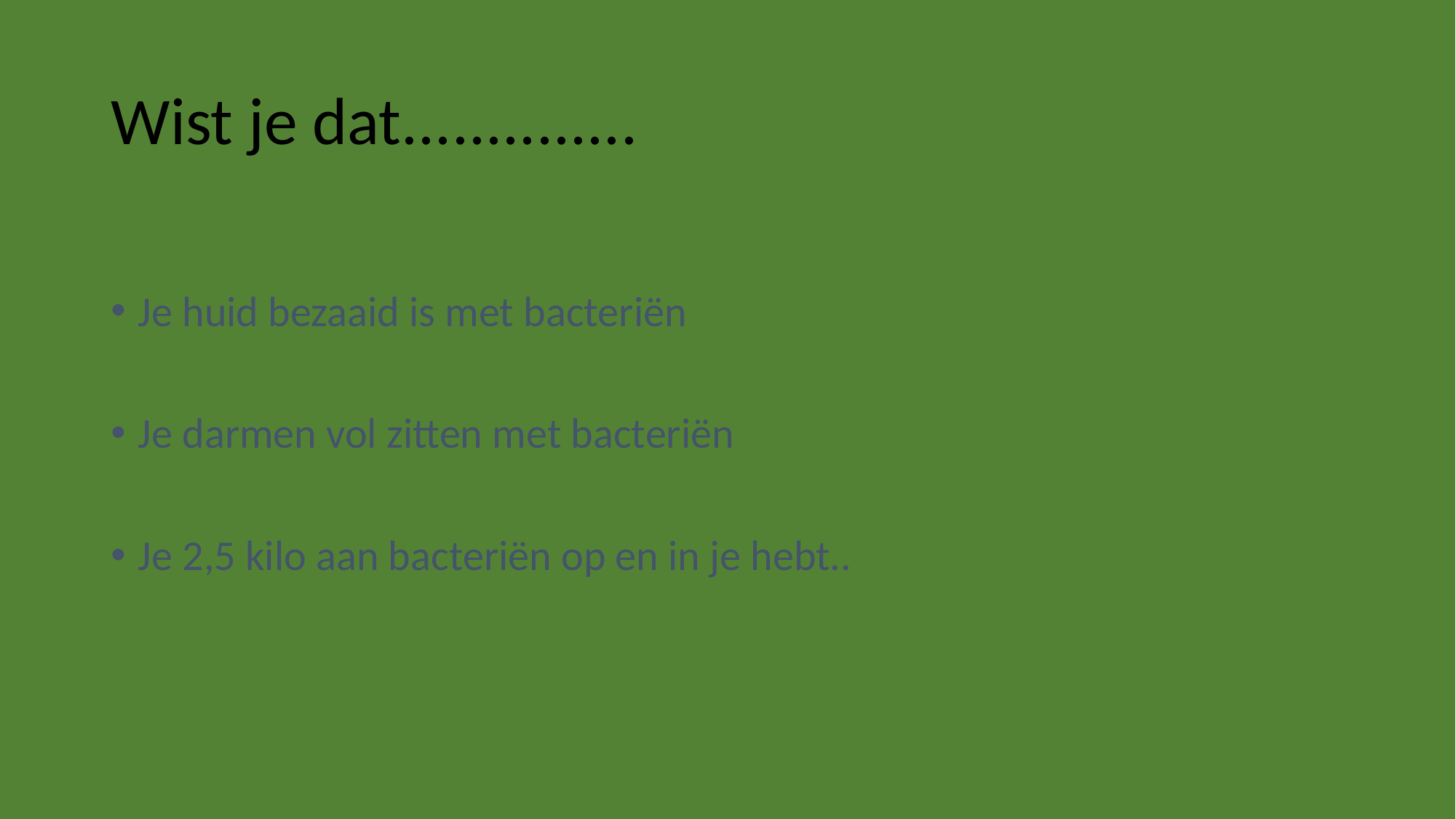

# Wist je dat..............

Je huid bezaaid is met bacteriën

Je darmen vol zitten met bacteriën

Je 2,5 kilo aan bacteriën op en in je hebt..